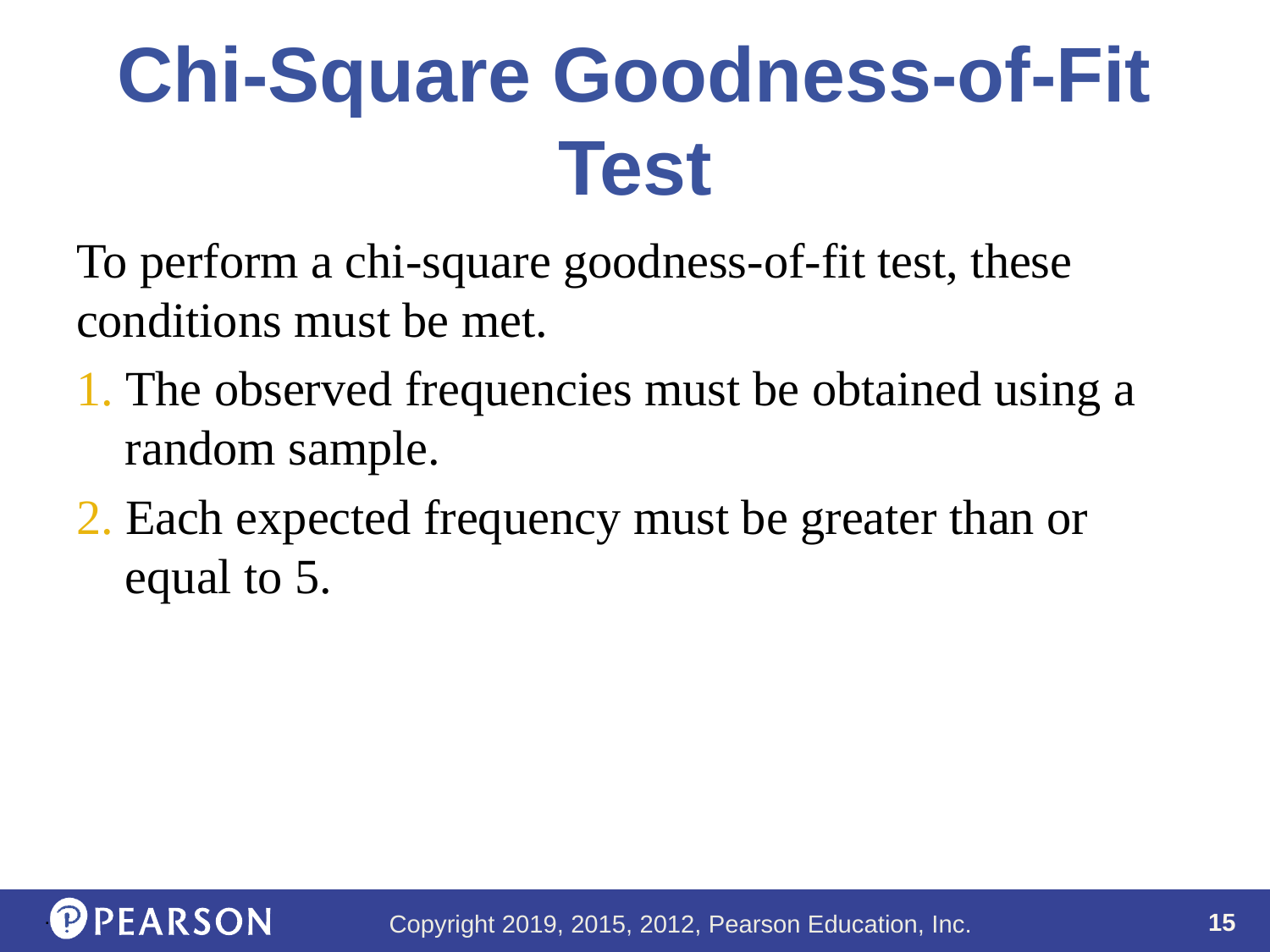

# Chi-Square Goodness-of-Fit Test
To perform a chi-square goodness-of-fit test, these conditions must be met.
 The observed frequencies must be obtained using a
    random sample.
 Each expected frequency must be greater than or
    equal to 5.

.